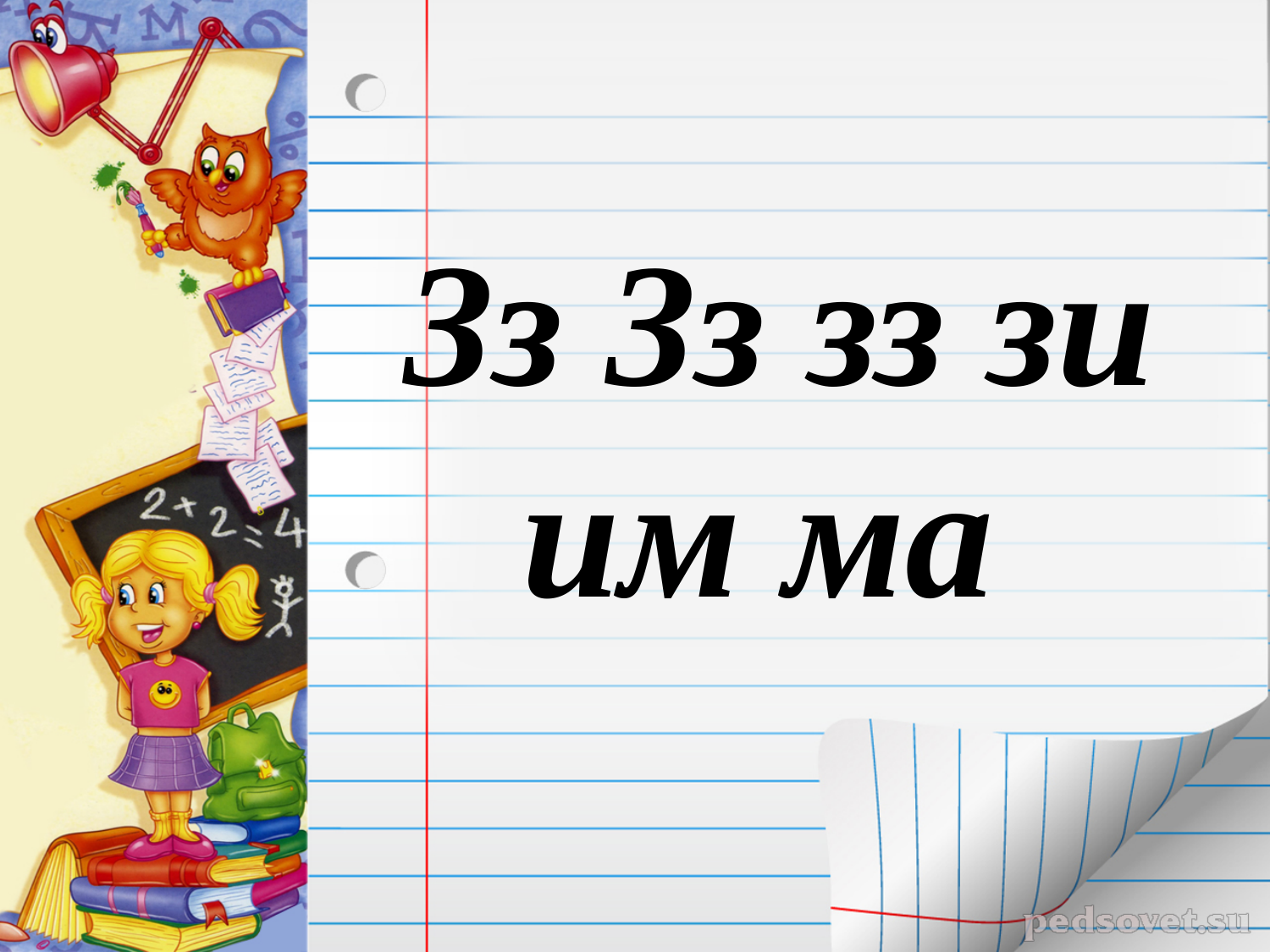

# Зз Зз зз зи им ма